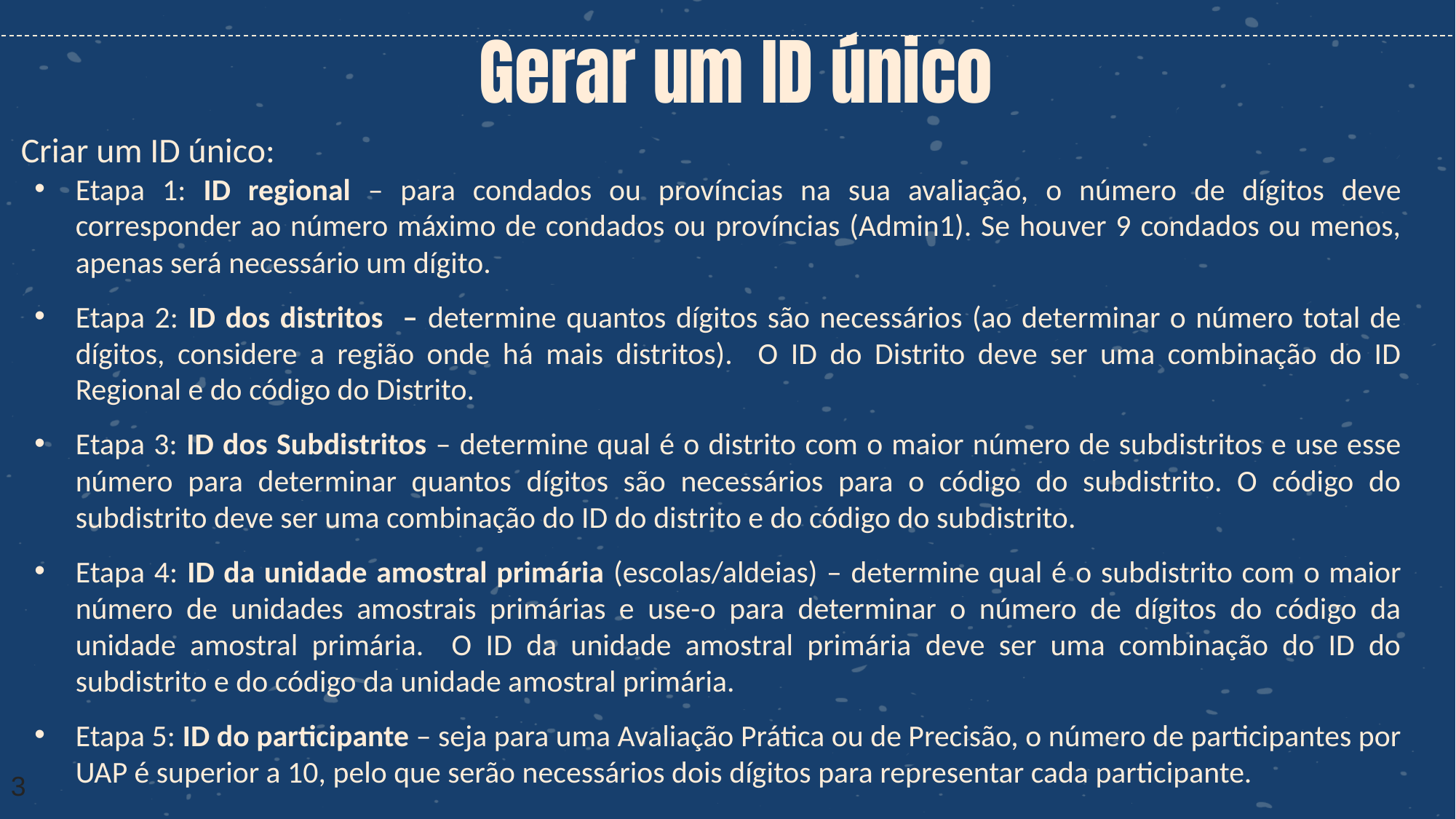

# Gerar um ID único
Criar um ID único:
Etapa 1: ID regional – para condados ou províncias na sua avaliação, o número de dígitos deve corresponder ao número máximo de condados ou províncias (Admin1). Se houver 9 condados ou menos, apenas será necessário um dígito.
Etapa 2: ID dos distritos  – determine quantos dígitos são necessários (ao determinar o número total de dígitos, considere a região onde há mais distritos).  O ID do Distrito deve ser uma combinação do ID Regional e do código do Distrito.
Etapa 3: ID dos Subdistritos – determine qual é o distrito com o maior número de subdistritos e use esse número para determinar quantos dígitos são necessários para o código do subdistrito. O código do subdistrito deve ser uma combinação do ID do distrito e do código do subdistrito.
Etapa 4: ID da unidade amostral primária (escolas/aldeias) – determine qual é o subdistrito com o maior número de unidades amostrais primárias e use-o para determinar o número de dígitos do código da unidade amostral primária.  O ID da unidade amostral primária deve ser uma combinação do ID do subdistrito e do código da unidade amostral primária.
Etapa 5: ID do participante – seja para uma Avaliação Prática ou de Precisão, o número de participantes por UAP é superior a 10, pelo que serão necessários dois dígitos para representar cada participante.
3